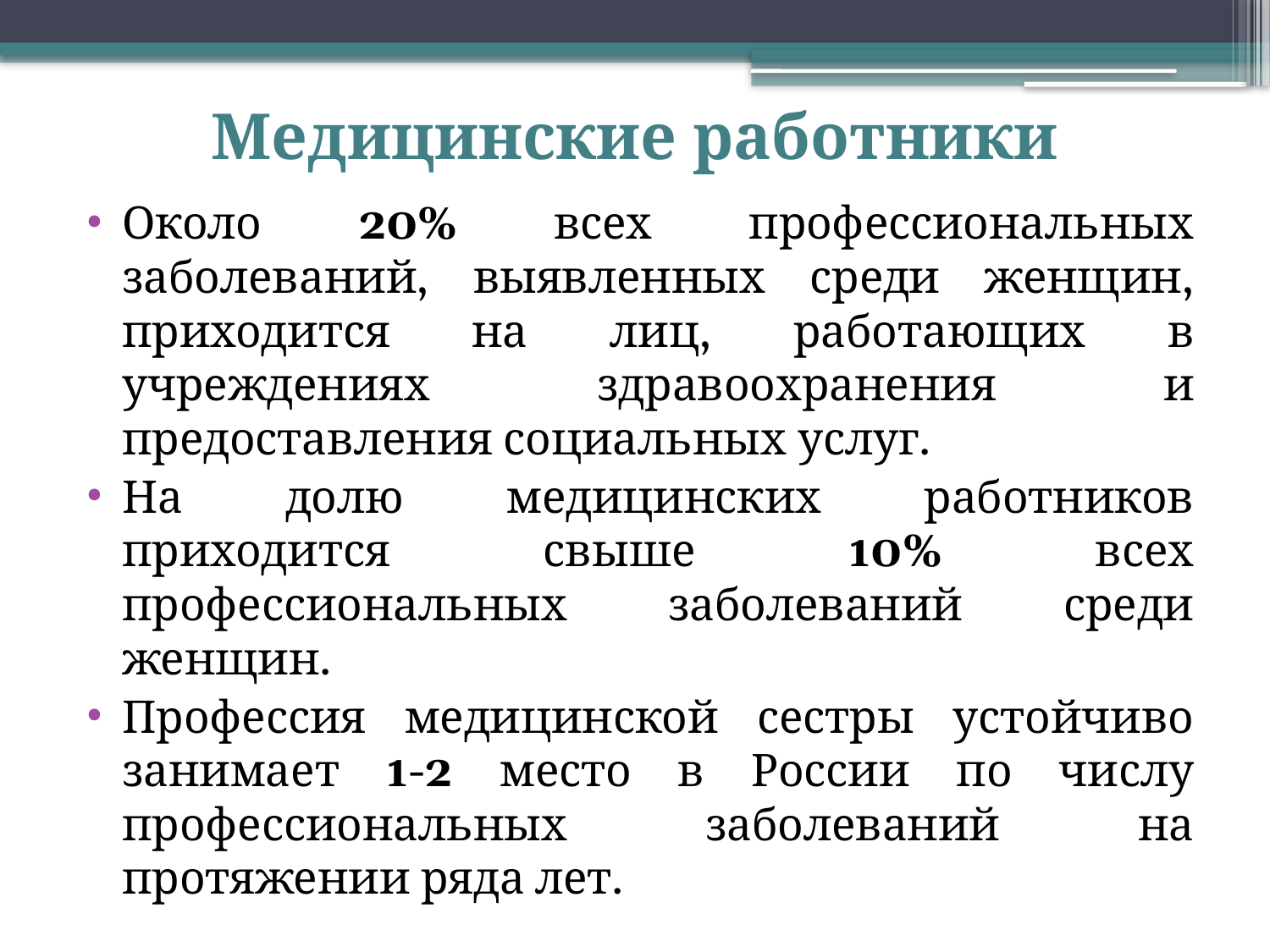

# Медицинские работники
Около 20% всех профессиональных заболеваний, выявленных среди женщин, приходится на лиц, работающих в учреждениях здравоохранения и предоставления социальных услуг.
На долю медицинских работников приходится свыше 10% всех профессиональных заболеваний среди женщин.
Профессия медицинской сестры устойчиво занимает 1-2 место в России по числу профессиональных заболеваний на протяжении ряда лет.